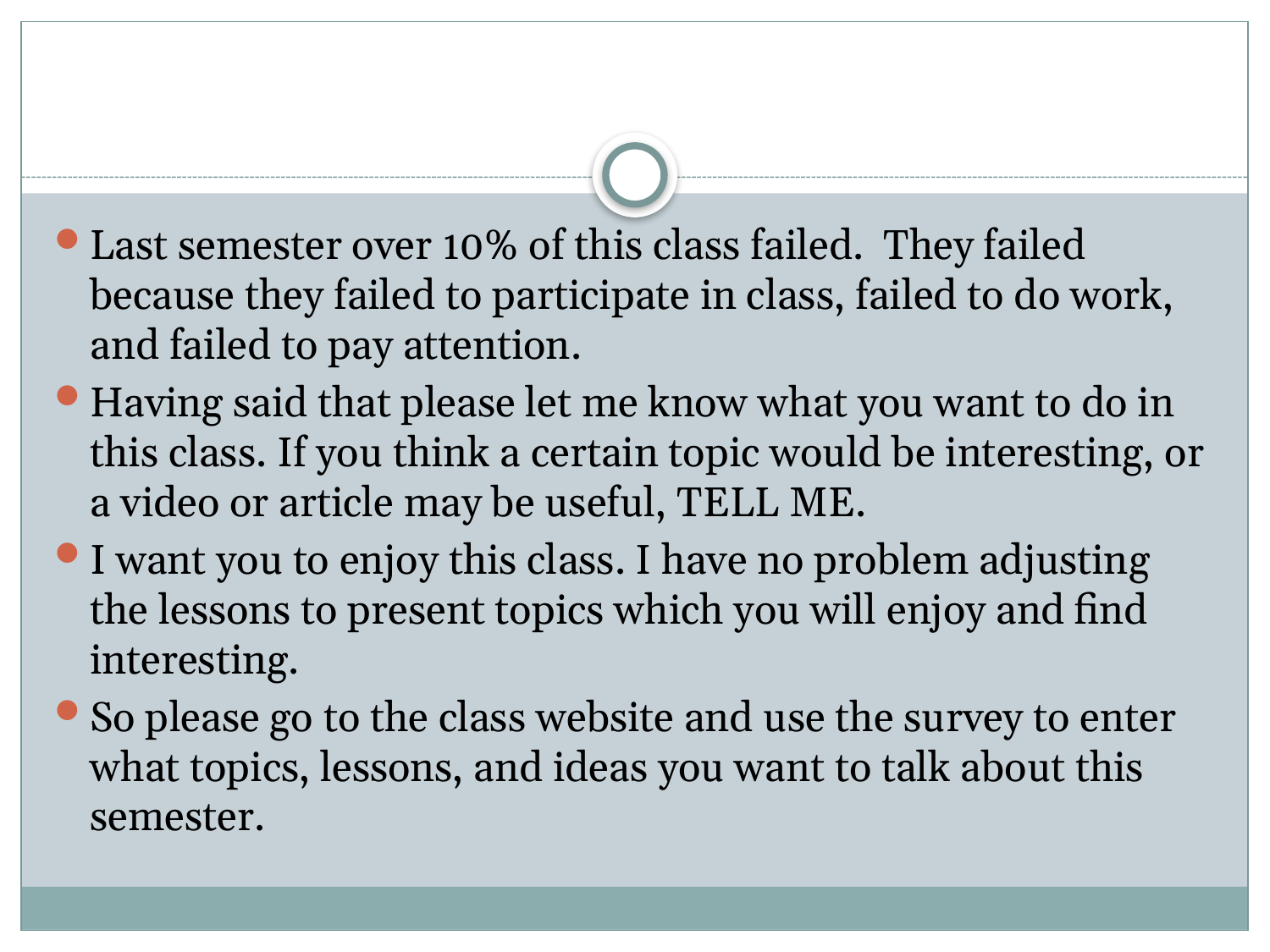

#
Last semester over 10% of this class failed.  They failed because they failed to participate in class, failed to do work, and failed to pay attention.
Having said that please let me know what you want to do in this class. If you think a certain topic would be interesting, or a video or article may be useful, TELL ME.
I want you to enjoy this class. I have no problem adjusting the lessons to present topics which you will enjoy and find interesting.
So please go to the class website and use the survey to enter what topics, lessons, and ideas you want to talk about this semester.